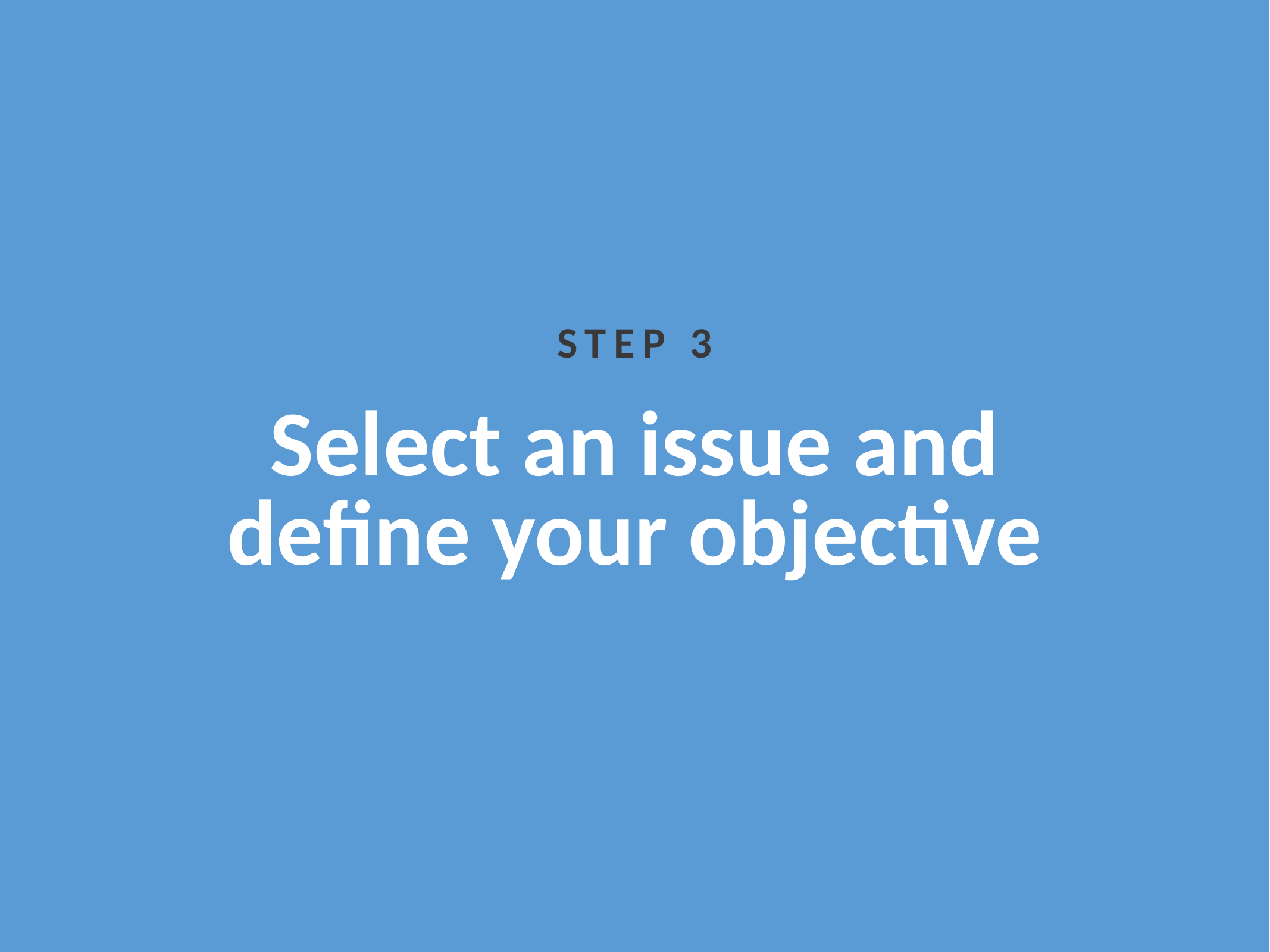

STEP 3
Select an issue and define your objective